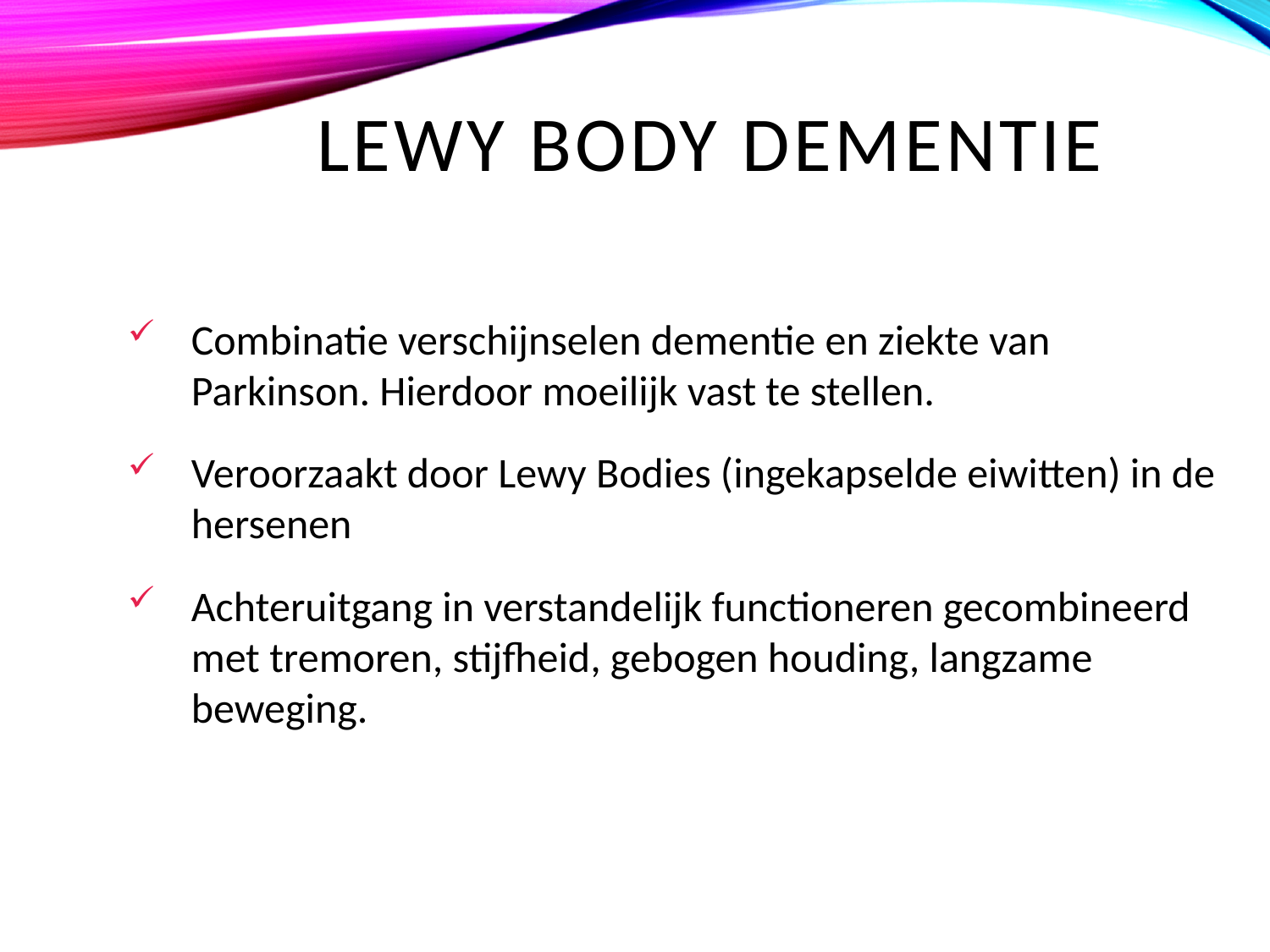

Lewy Body Dementie
Combinatie verschijnselen dementie en ziekte van Parkinson. Hierdoor moeilijk vast te stellen.
Veroorzaakt door Lewy Bodies (ingekapselde eiwitten) in de hersenen
Achteruitgang in verstandelijk functioneren gecombineerd met tremoren, stijfheid, gebogen houding, langzame beweging.